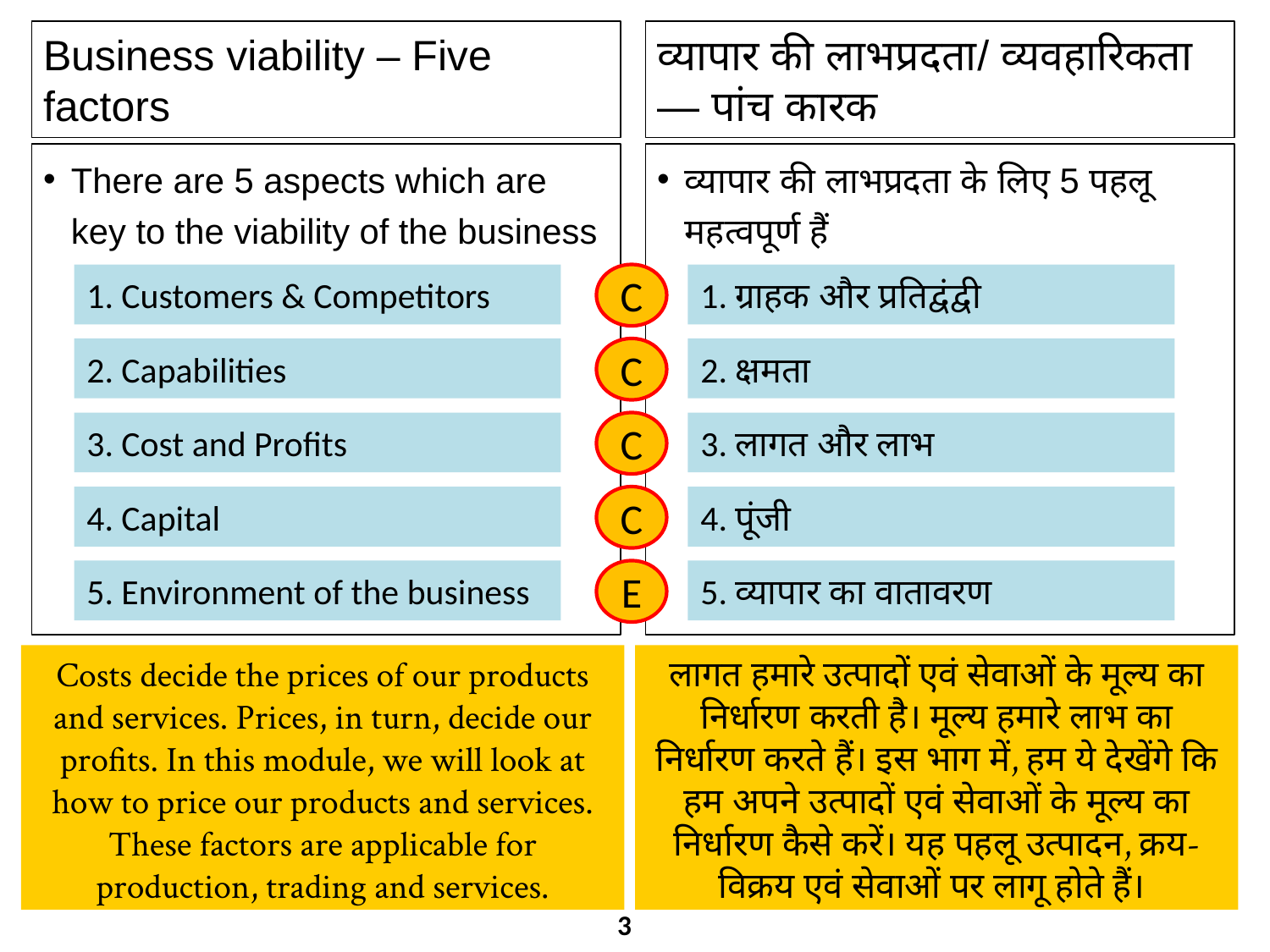

Business viability – Five factors
व्यापार की लाभप्रदता/ व्यवहारिकता — पांच कारक
There are 5 aspects which are key to the viability of the business
व्यापार की लाभप्रदता के लिए 5 पहलू महत्वपूर्ण हैं
1. Customers & Competitors
2. Capabilities
3. Cost and Profits
4. Capital
5. Environment of the business
C
C
C
C
E
1. ग्राहक और प्रतिद्वंद्वी
2. क्षमता
3. लागत और लाभ
4. पूंजी
5. व्यापार का वातावरण
Costs decide the prices of our products and services. Prices, in turn, decide our profits. In this module, we will look at how to price our products and services. These factors are applicable for production, trading and services.
लागत हमारे उत्पादों एवं सेवाओं के मूल्य का निर्धारण करती है। मूल्य हमारे लाभ का निर्धारण करते हैं। इस भाग में, हम ये देखेंगे कि हम अपने उत्पादों एवं सेवाओं के मूल्य का निर्धारण कैसे करें। यह पहलू उत्पादन, क्रय-विक्रय एवं सेवाओं पर लागू होते हैं।
3